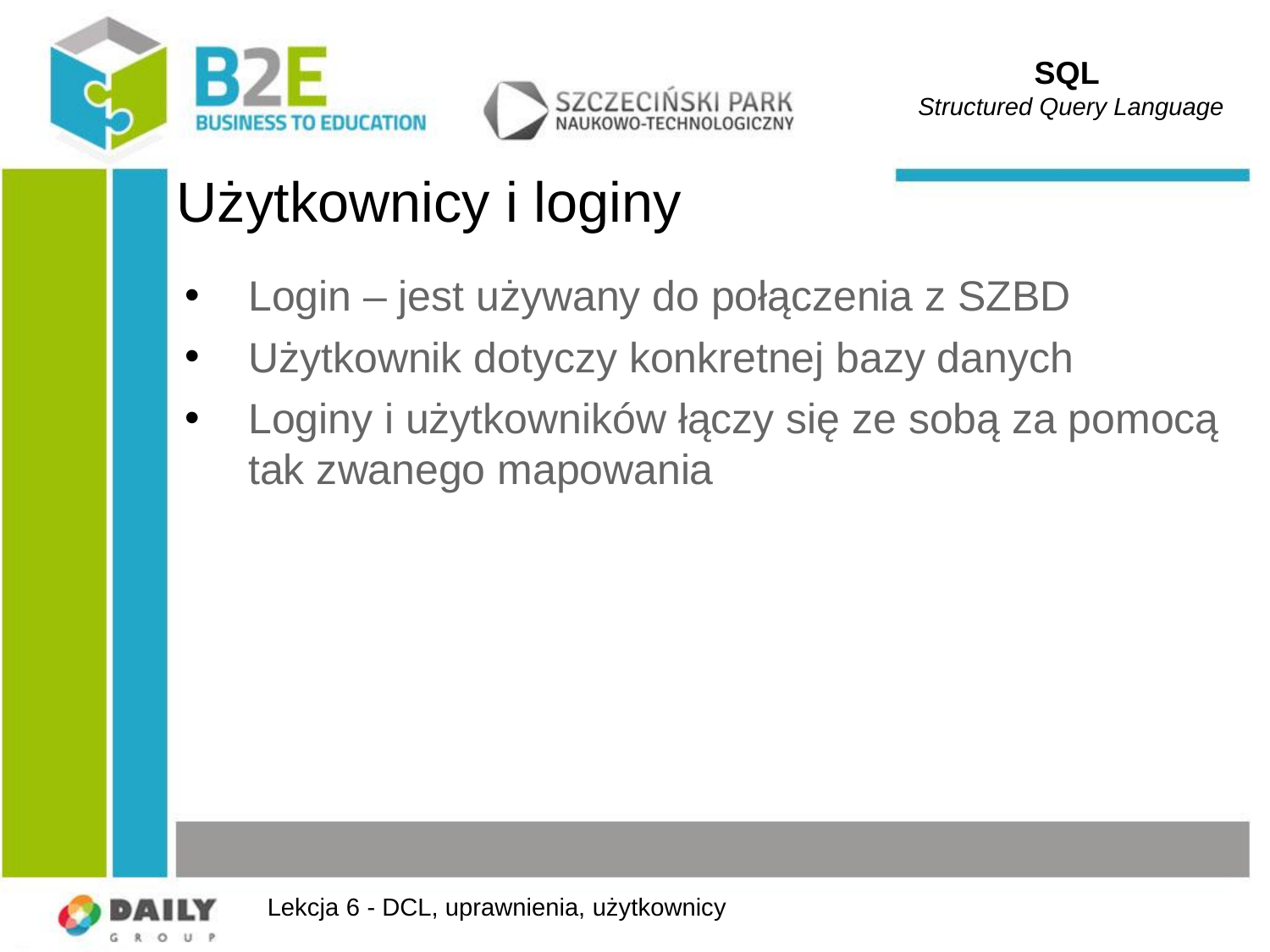

SQL
Structured Query Language
# Użytkownicy i loginy
Login – jest używany do połączenia z SZBD
Użytkownik dotyczy konkretnej bazy danych
Loginy i użytkowników łączy się ze sobą za pomocą tak zwanego mapowania
Lekcja 6 - DCL, uprawnienia, użytkownicy